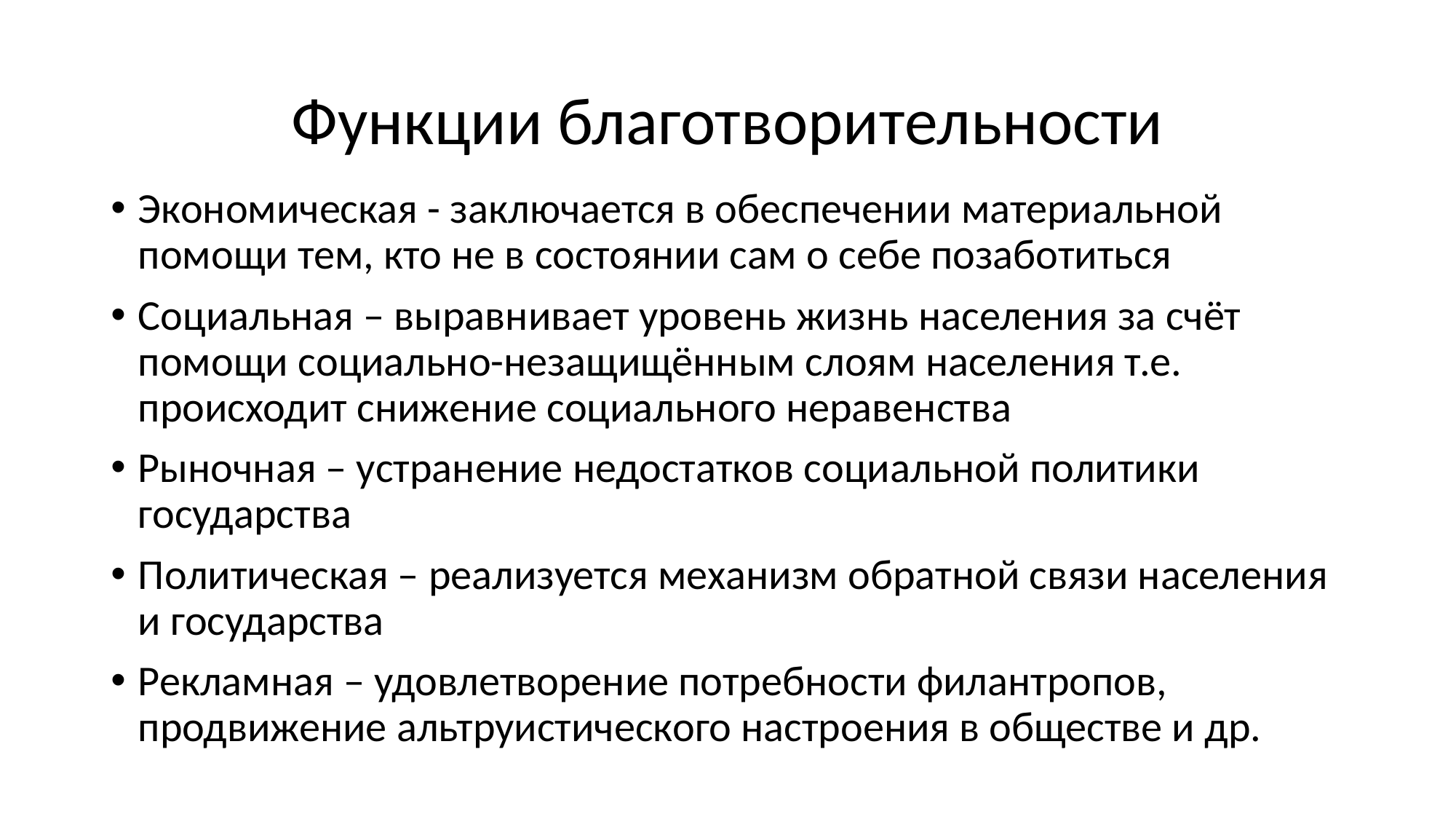

# Функции благотворительности
Экономическая - заключается в обеспечении материальной помощи тем, кто не в состоянии сам о себе позаботиться
Социальная – выравнивает уровень жизнь населения за счёт помощи социально-незащищённым слоям населения т.е. происходит снижение социального неравенства
Рыночная – устранение недостатков социальной политики государства
Политическая – реализуется механизм обратной связи населения и государства
Рекламная – удовлетворение потребности филантропов, продвижение альтруистического настроения в обществе и др.